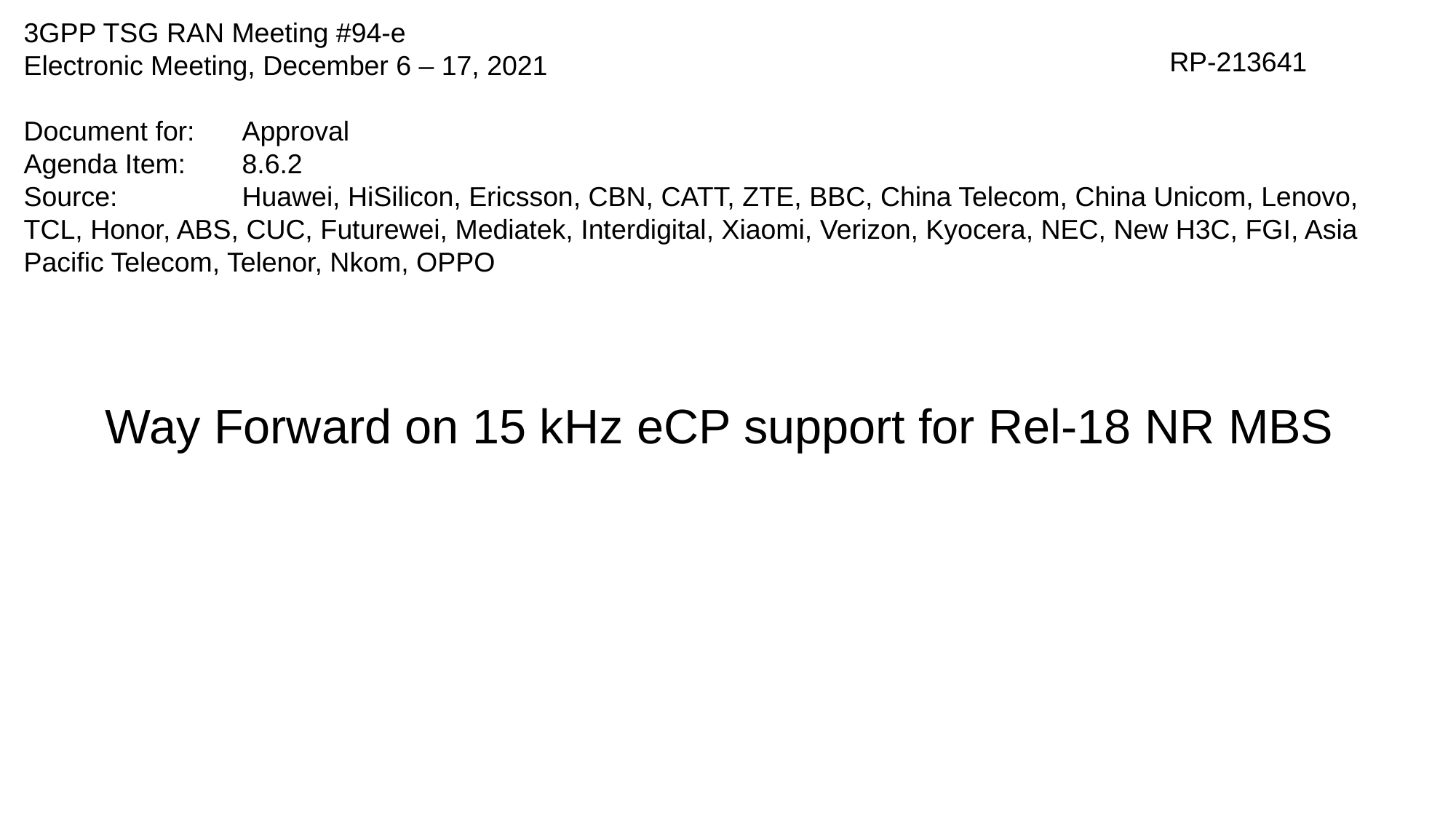

3GPP TSG RAN Meeting #94-e
Electronic Meeting, December 6 – 17, 2021

Document for:	Approval
Agenda Item:	8.6.2
Source:		Huawei, HiSilicon, Ericsson, CBN, CATT, ZTE, BBC, China Telecom, China Unicom, Lenovo, TCL, Honor, ABS, CUC, Futurewei, Mediatek, Interdigital, Xiaomi, Verizon, Kyocera, NEC, New H3C, FGI, Asia Pacific Telecom, Telenor, Nkom, OPPO
RP-213641
# Way Forward on 15 kHz eCP support for Rel-18 NR MBS